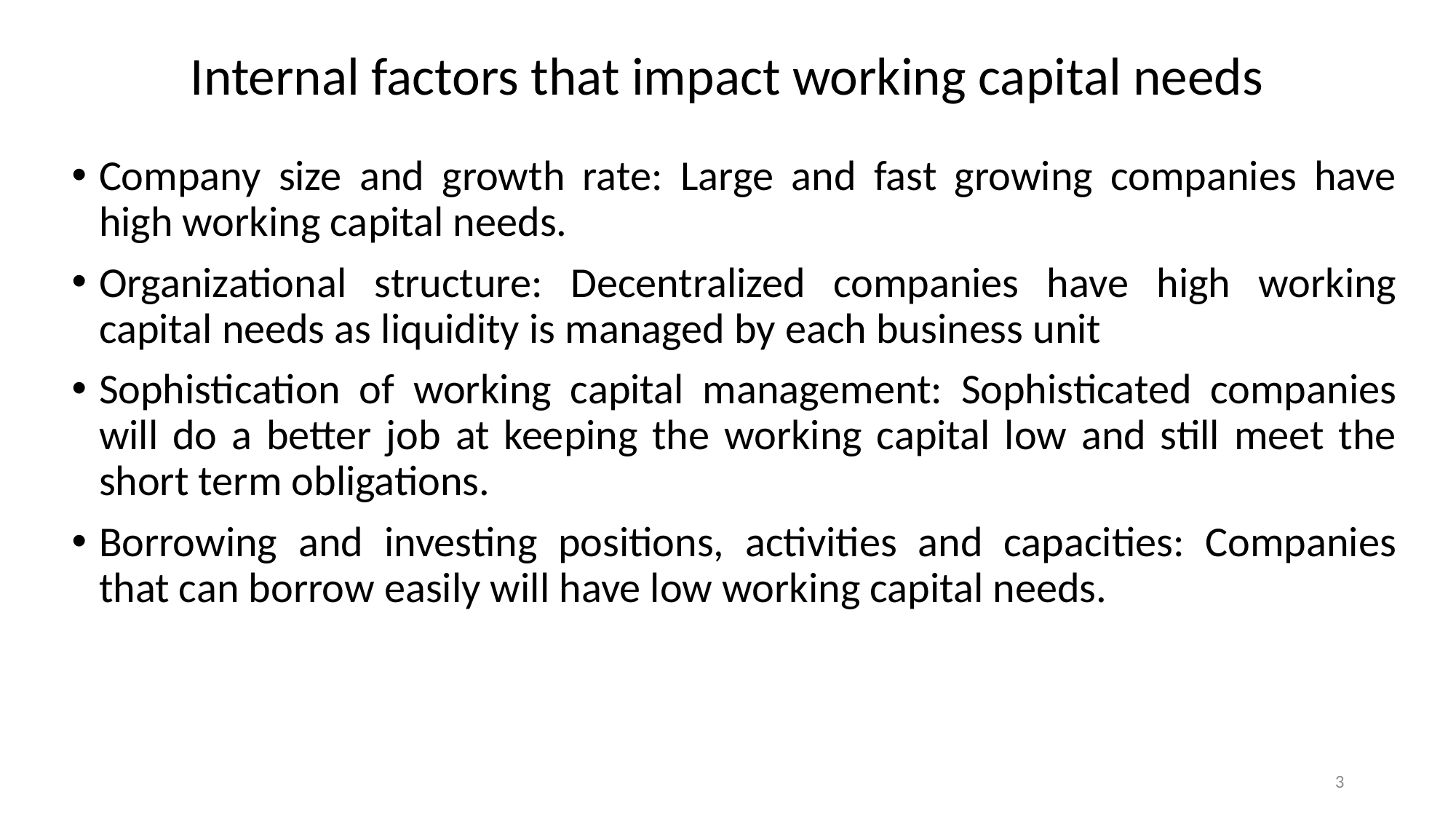

# Internal factors that impact working capital needs
Company size and growth rate: Large and fast growing companies have high working capital needs.
Organizational structure: Decentralized companies have high working capital needs as liquidity is managed by each business unit
Sophistication of working capital management: Sophisticated companies will do a better job at keeping the working capital low and still meet the short term obligations.
Borrowing and investing positions, activities and capacities: Companies that can borrow easily will have low working capital needs.
3